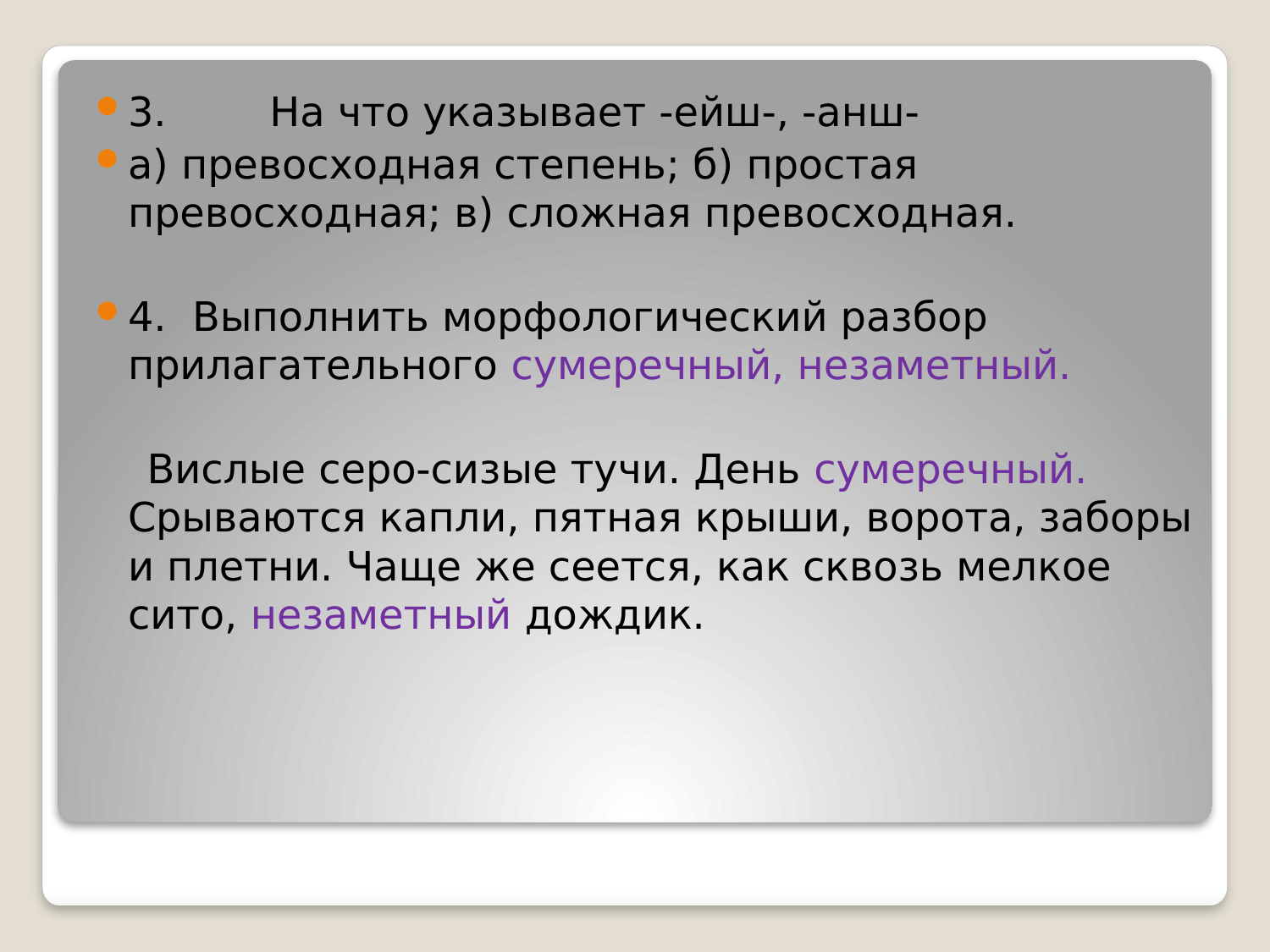

3.        На что указывает -ейш-, -анш-
а) превосходная степень; б) простая превосходная; в) сложная превосходная.

4.  Выполнить морфологический разбор прилагательного сумеречный, незаметный.

    Вислые серо-сизые тучи. День сумеречный. Срываются капли, пятная крыши, ворота, заборы и плетни. Чаще же сеется, как сквозь мелкое сито, незаметный дождик.